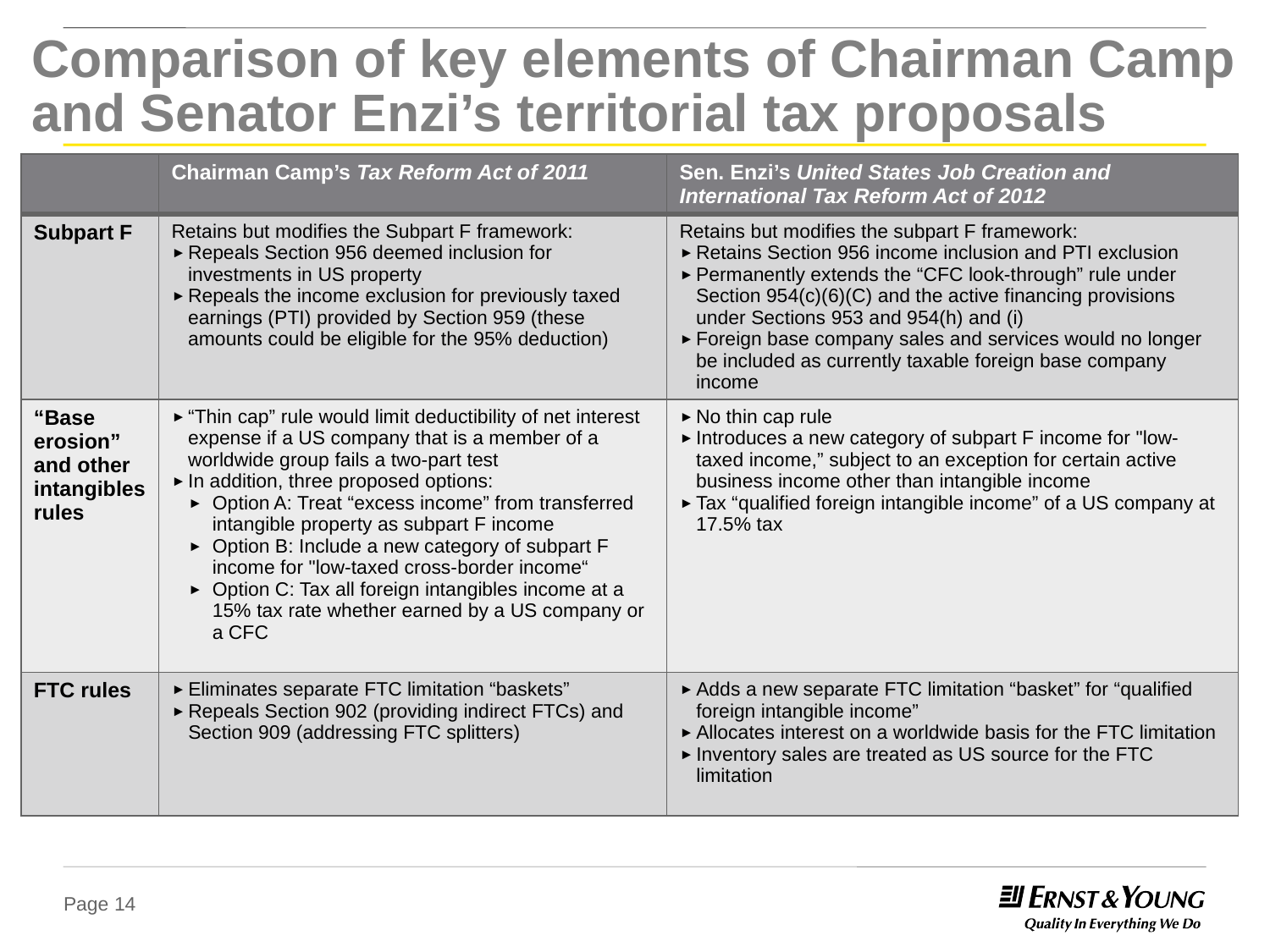

# Comparison of key elements of Chairman Camp and Senator Enzi’s territorial tax proposals
|  | Chairman Camp’s Tax Reform Act of 2011 | Sen. Enzi’s United States Job Creation and International Tax Reform Act of 2012 |
| --- | --- | --- |
| Subpart F | Retains but modifies the Subpart F framework: Repeals Section 956 deemed inclusion for investments in US property Repeals the income exclusion for previously taxed earnings (PTI) provided by Section 959 (these amounts could be eligible for the 95% deduction) | Retains but modifies the subpart F framework: Retains Section 956 income inclusion and PTI exclusion Permanently extends the “CFC look-through” rule under Section 954(c)(6)(C) and the active financing provisions under Sections 953 and 954(h) and (i) Foreign base company sales and services would no longer be included as currently taxable foreign base company income |
| “Base erosion” and other intangibles rules | “Thin cap” rule would limit deductibility of net interest expense if a US company that is a member of a worldwide group fails a two-part test In addition, three proposed options: Option A: Treat “excess income” from transferred intangible property as subpart F income Option B: Include a new category of subpart F income for "low-taxed cross-border income“ Option C: Tax all foreign intangibles income at a 15% tax rate whether earned by a US company or a CFC | No thin cap rule Introduces a new category of subpart F income for "low-taxed income,” subject to an exception for certain active business income other than intangible income Tax “qualified foreign intangible income” of a US company at 17.5% tax |
| FTC rules | Eliminates separate FTC limitation “baskets” Repeals Section 902 (providing indirect FTCs) and Section 909 (addressing FTC splitters) | Adds a new separate FTC limitation “basket” for “qualified foreign intangible income” Allocates interest on a worldwide basis for the FTC limitation Inventory sales are treated as US source for the FTC limitation |